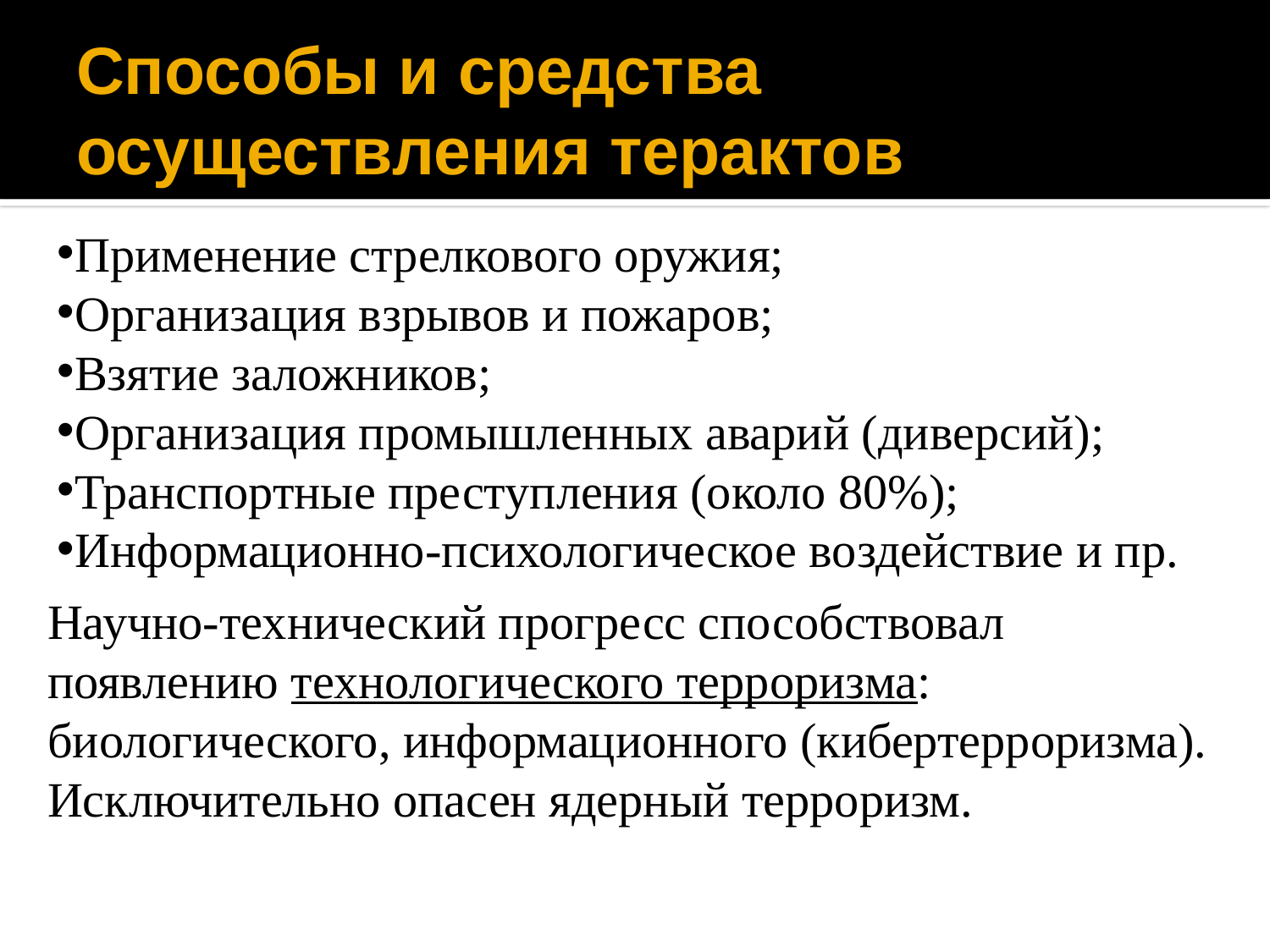

# Способы и средства осуществления терактов
Применение стрелкового оружия;
Организация взрывов и пожаров;
Взятие заложников;
Организация промышленных аварий (диверсий);
Транспортные преступления (около 80%);
Информационно-психологическое воздействие и пр.
Научно-технический прогресс способствовал появлению технологического терроризма: биологического, информационного (кибертерроризма).
Исключительно опасен ядерный терроризм.